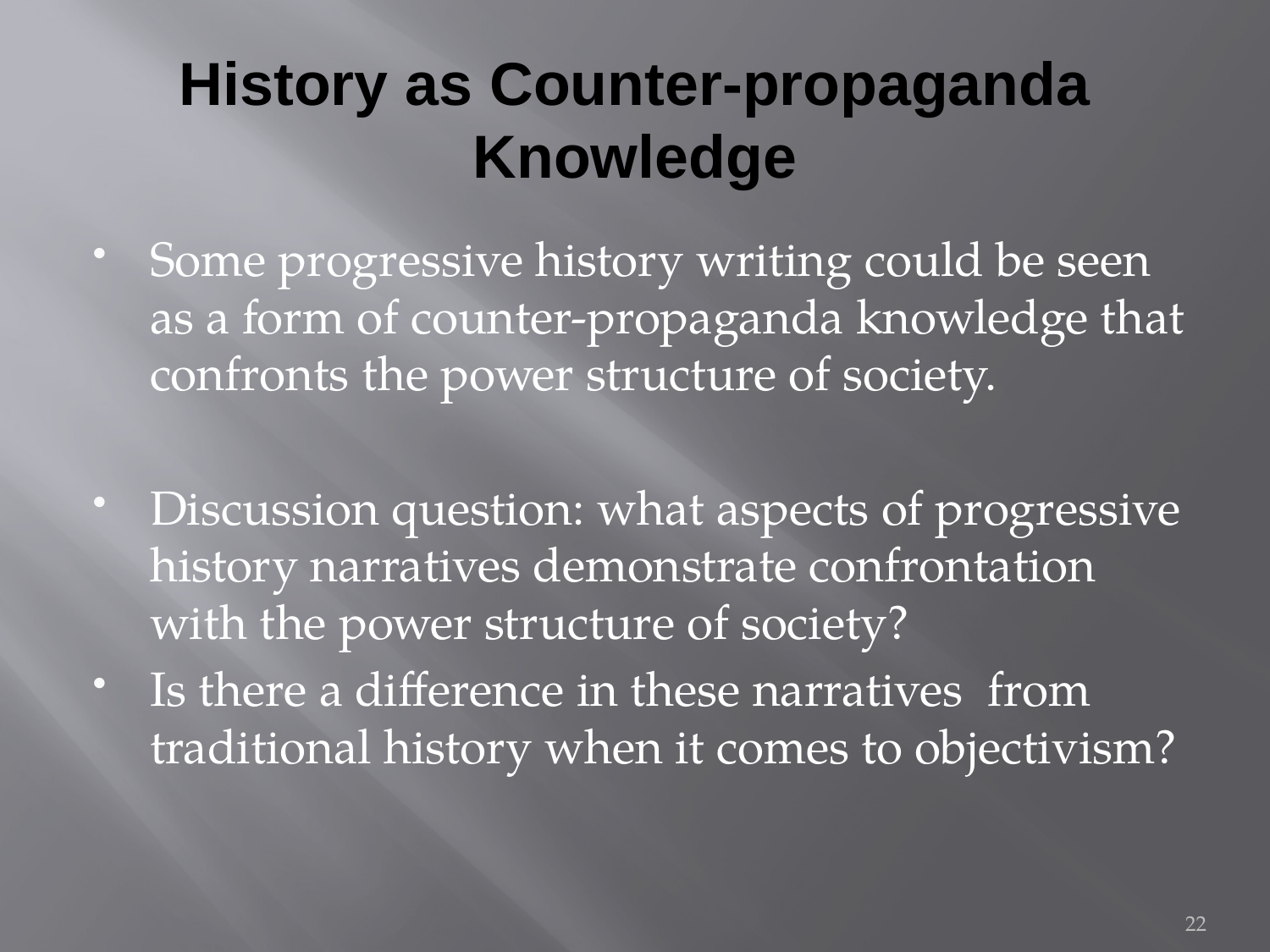

# History as Counter-propaganda Knowledge
Some progressive history writing could be seen as a form of counter-propaganda knowledge that confronts the power structure of society.

Discussion question: what aspects of progressive history narratives demonstrate confrontation with the power structure of society?
Is there a difference in these narratives  from traditional history when it comes to objectivism?
22